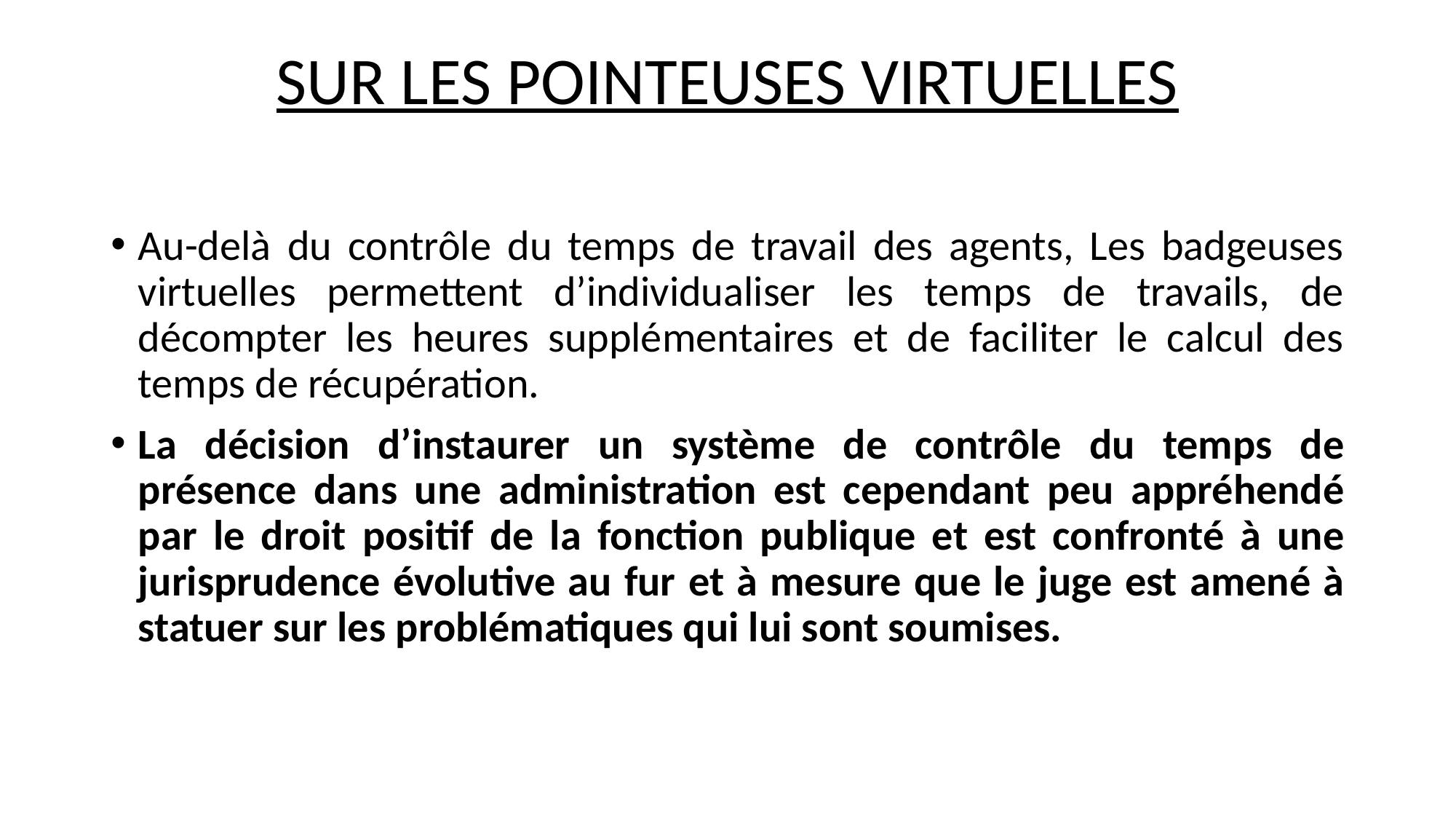

# SUR LES POINTEUSES VIRTUELLES
Au-delà du contrôle du temps de travail des agents, Les badgeuses virtuelles permettent d’individualiser les temps de travails, de décompter les heures supplémentaires et de faciliter le calcul des temps de récupération.
La décision d’instaurer un système de contrôle du temps de présence dans une administration est cependant peu appréhendé par le droit positif de la fonction publique et est confronté à une jurisprudence évolutive au fur et à mesure que le juge est amené à statuer sur les problématiques qui lui sont soumises.